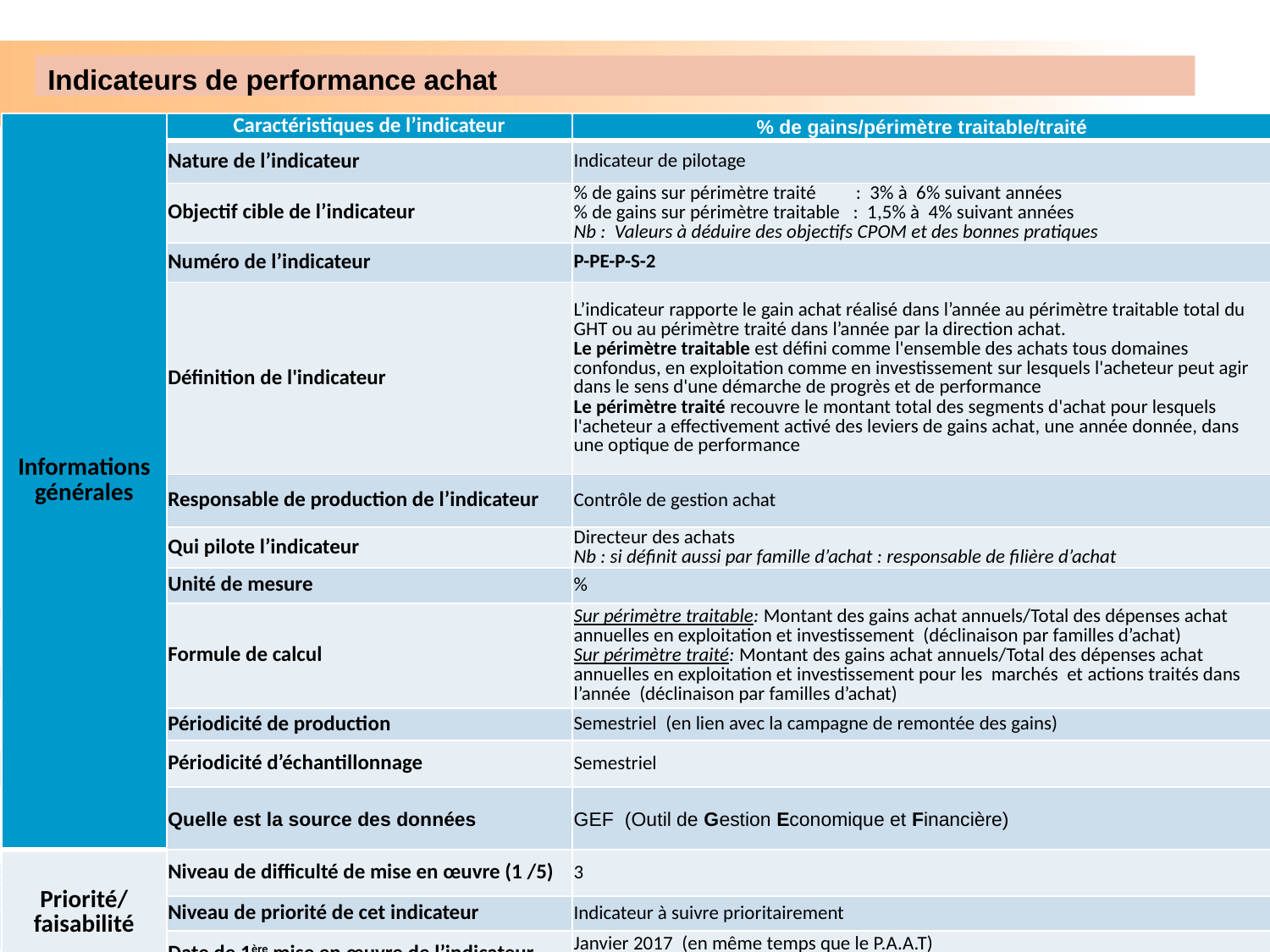

Indicateurs de performance achat
| Informations générales | Caractéristiques de l’indicateur | % de gains/périmètre traitable/traité |
| --- | --- | --- |
|  | Nature de l’indicateur | Indicateur de pilotage |
|  | Objectif cible de l’indicateur | % de gains sur périmètre traité : 3% à 6% suivant années % de gains sur périmètre traitable : 1,5% à 4% suivant années Nb : Valeurs à déduire des objectifs CPOM et des bonnes pratiques |
|  | Numéro de l’indicateur | P-PE-P-S-2 |
|  | Définition de l'indicateur | L’indicateur rapporte le gain achat réalisé dans l’année au périmètre traitable total du GHT ou au périmètre traité dans l’année par la direction achat. Le périmètre traitable est défini comme l'ensemble des achats tous domaines confondus, en exploitation comme en investissement sur lesquels l'acheteur peut agir dans le sens d'une démarche de progrès et de performance Le périmètre traité recouvre le montant total des segments d'achat pour lesquels l'acheteur a effectivement activé des leviers de gains achat, une année donnée, dans une optique de performance |
|  | Responsable de production de l’indicateur | Contrôle de gestion achat |
|  | Qui pilote l’indicateur | Directeur des achats Nb : si définit aussi par famille d’achat : responsable de filière d’achat |
|  | Unité de mesure | % |
|  | Formule de calcul | Sur périmètre traitable: Montant des gains achat annuels/Total des dépenses achat annuelles en exploitation et investissement (déclinaison par familles d’achat) Sur périmètre traité: Montant des gains achat annuels/Total des dépenses achat annuelles en exploitation et investissement pour les marchés et actions traités dans l’année (déclinaison par familles d’achat) |
|  | Périodicité de production | Semestriel (en lien avec la campagne de remontée des gains) |
|  | Périodicité d’échantillonnage | Semestriel |
|  | Quelle est la source des données | GEF (Outil de Gestion Economique et Financière) |
| Priorité/ faisabilité | Niveau de difficulté de mise en œuvre (1 /5) | 3 |
|  | Niveau de priorité de cet indicateur | Indicateur à suivre prioritairement |
|  | Date de 1ère mise en œuvre de l’indicateur | Janvier 2017 (en même temps que le P.A.A.T) |
3